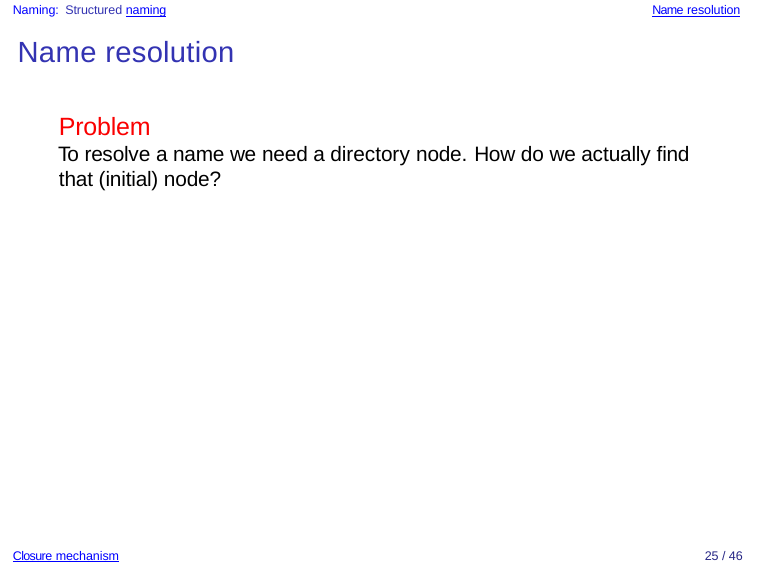

Naming: Structured naming
Name resolution
Name resolution

Problem
To resolve a name we need a directory node. How do we actually find  that (initial) node?
Closure mechanism
25 / 46